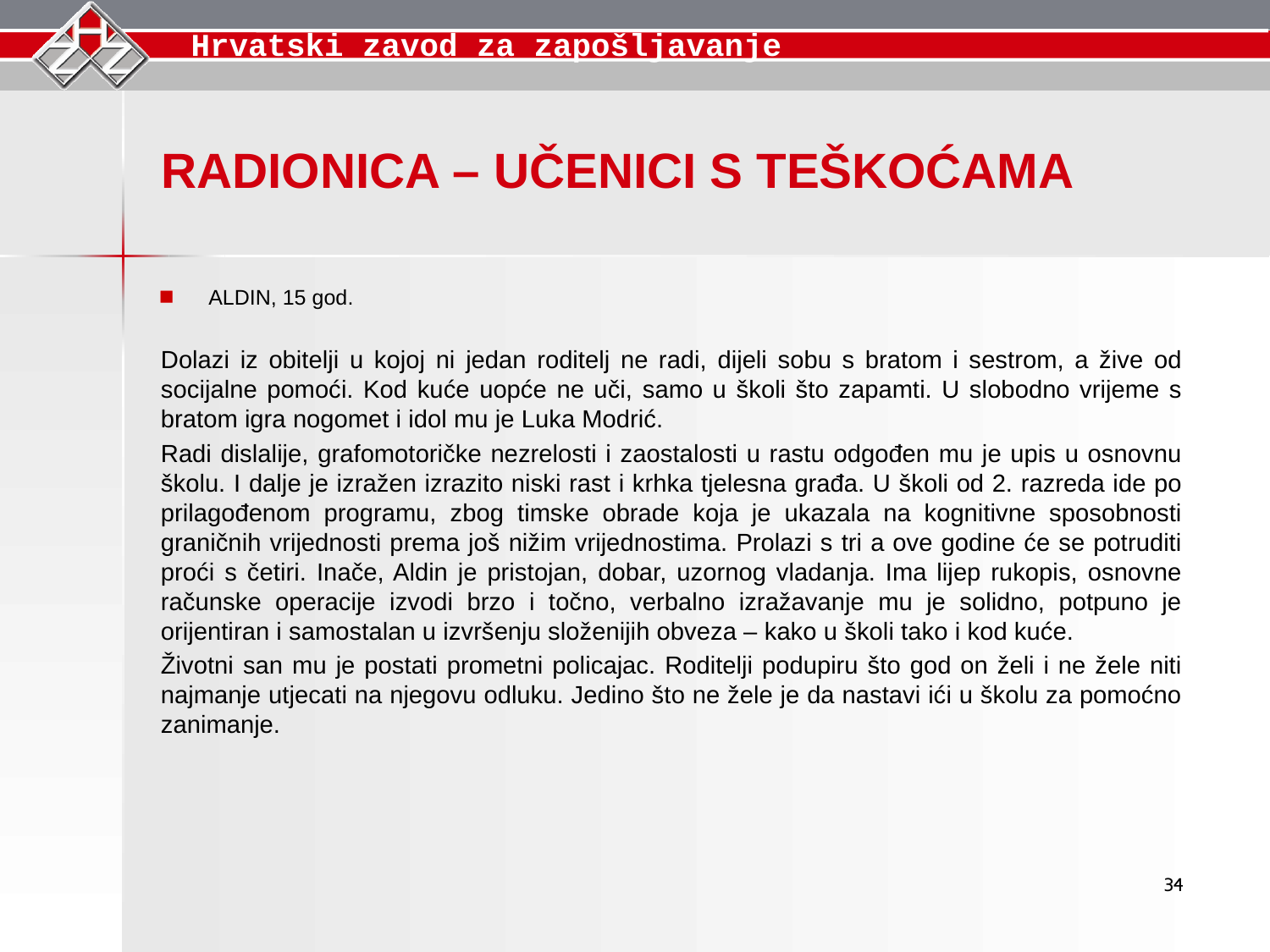

RADIONICA – UČENICI S TEŠKOĆAMA
ALDIN, 15 god.

Dolazi iz obitelji u kojoj ni jedan roditelj ne radi, dijeli sobu s bratom i sestrom, a žive od socijalne pomoći. Kod kuće uopće ne uči, samo u školi što zapamti. U slobodno vrijeme s bratom igra nogomet i idol mu je Luka Modrić.
Radi dislalije, grafomotoričke nezrelosti i zaostalosti u rastu odgođen mu je upis u osnovnu školu. I dalje je izražen izrazito niski rast i krhka tjelesna građa. U školi od 2. razreda ide po prilagođenom programu, zbog timske obrade koja je ukazala na kognitivne sposobnosti graničnih vrijednosti prema još nižim vrijednostima. Prolazi s tri a ove godine će se potruditi proći s četiri. Inače, Aldin je pristojan, dobar, uzornog vladanja. Ima lijep rukopis, osnovne računske operacije izvodi brzo i točno, verbalno izražavanje mu je solidno, potpuno je orijentiran i samostalan u izvršenju složenijih obveza – kako u školi tako i kod kuće.
Životni san mu je postati prometni policajac. Roditelji podupiru što god on želi i ne žele niti najmanje utjecati na njegovu odluku. Jedino što ne žele je da nastavi ići u školu za pomoćno zanimanje.
34